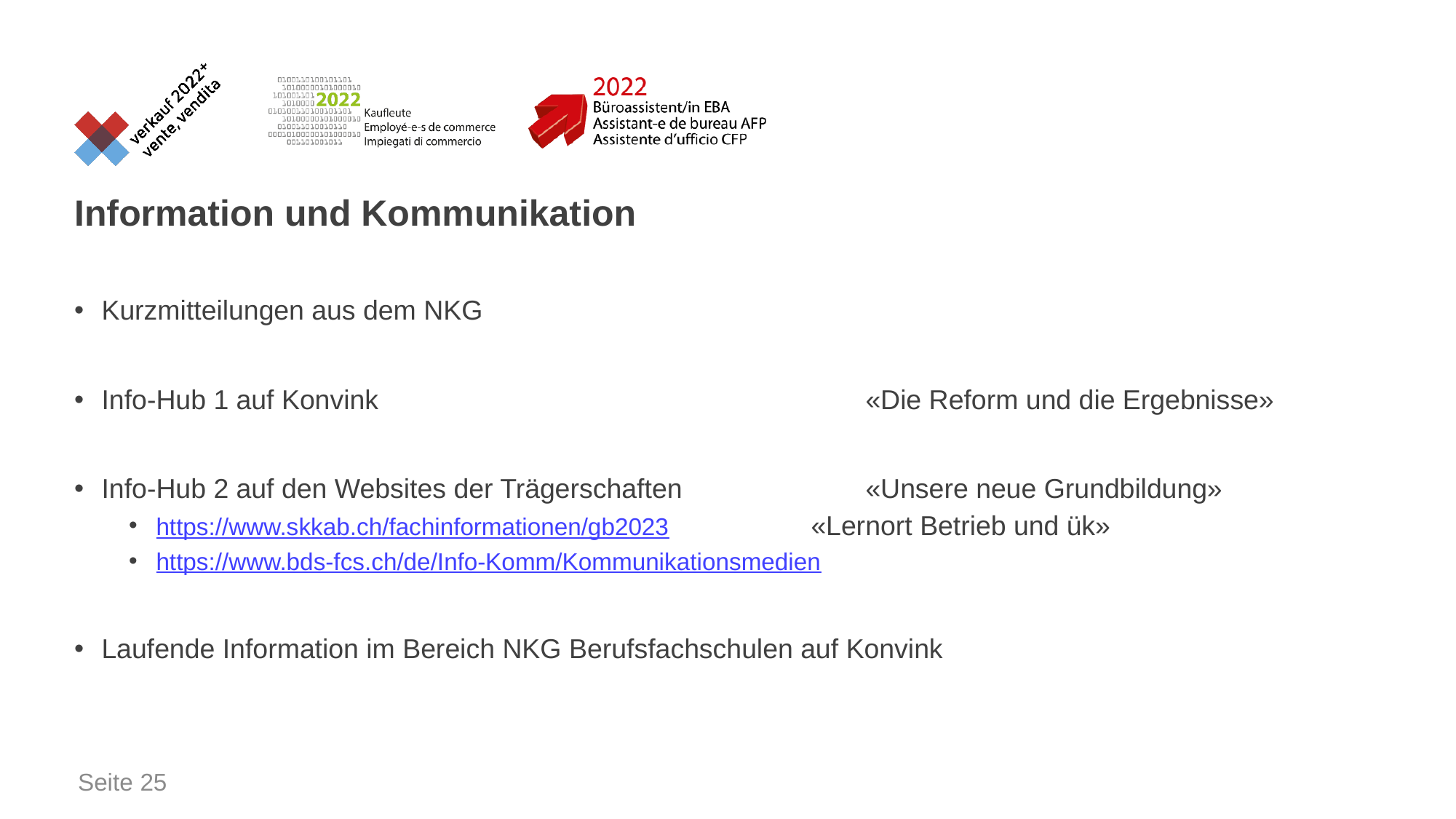

# Information und Kommunikation
Kurzmitteilungen aus dem NKG

Info-Hub 1 auf Konvink 					«Die Reform und die Ergebnisse»

Info-Hub 2 auf den Websites der Trägerschaften		«Unsere neue Grundbildung»
https://www.skkab.ch/fachinformationen/gb2023		«Lernort Betrieb und ük»
https://www.bds-fcs.ch/de/Info-Komm/Kommunikationsmedien

Laufende Information im Bereich NKG Berufsfachschulen auf Konvink
Seite 25